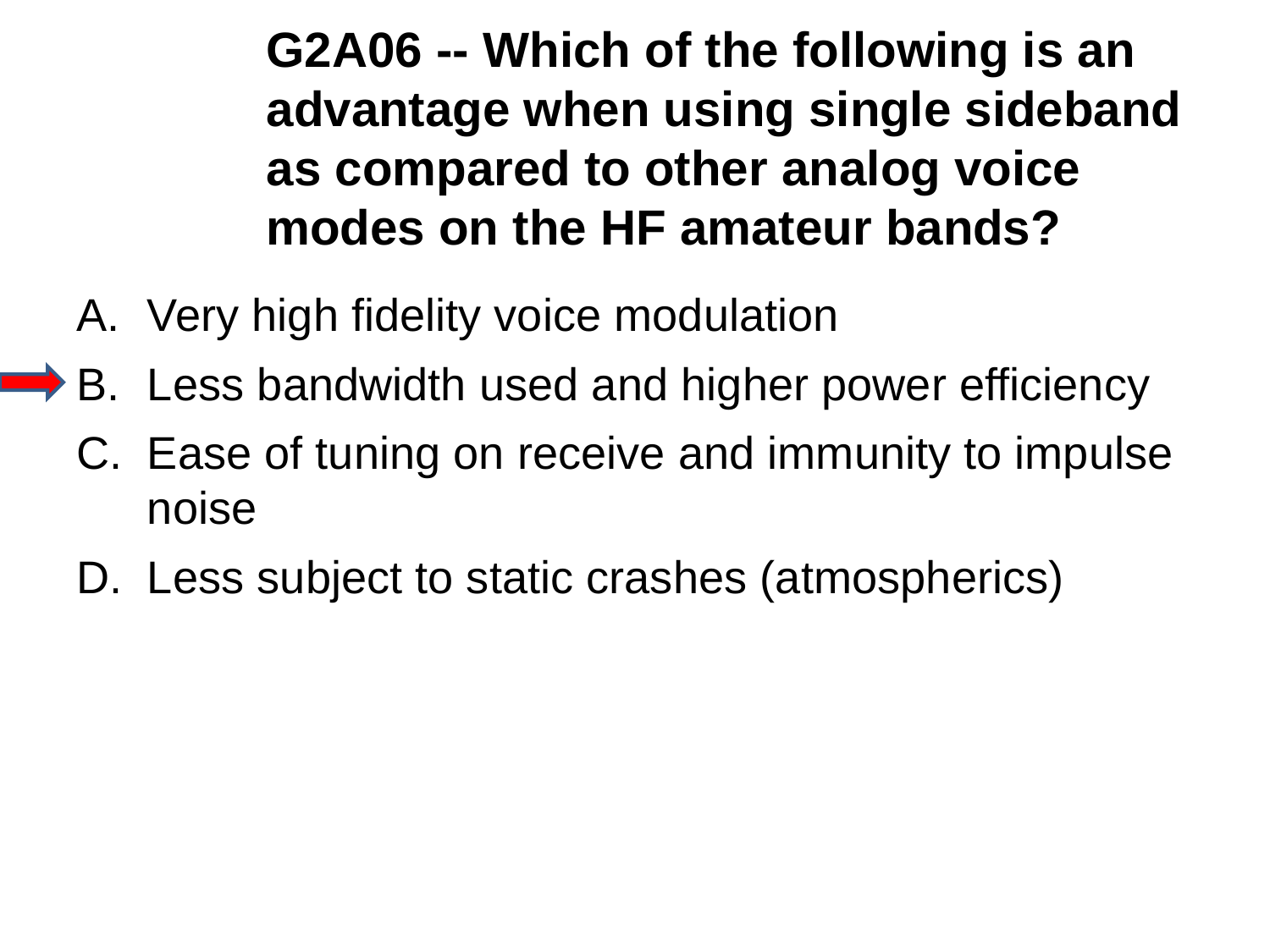

G2A06 -- Which of the following is an advantage when using single sideband as compared to other analog voice modes on the HF amateur bands?
A.	Very high fidelity voice modulation
B.	Less bandwidth used and higher power efficiency
C.	Ease of tuning on receive and immunity to impulse noise
D.	Less subject to static crashes (atmospherics)